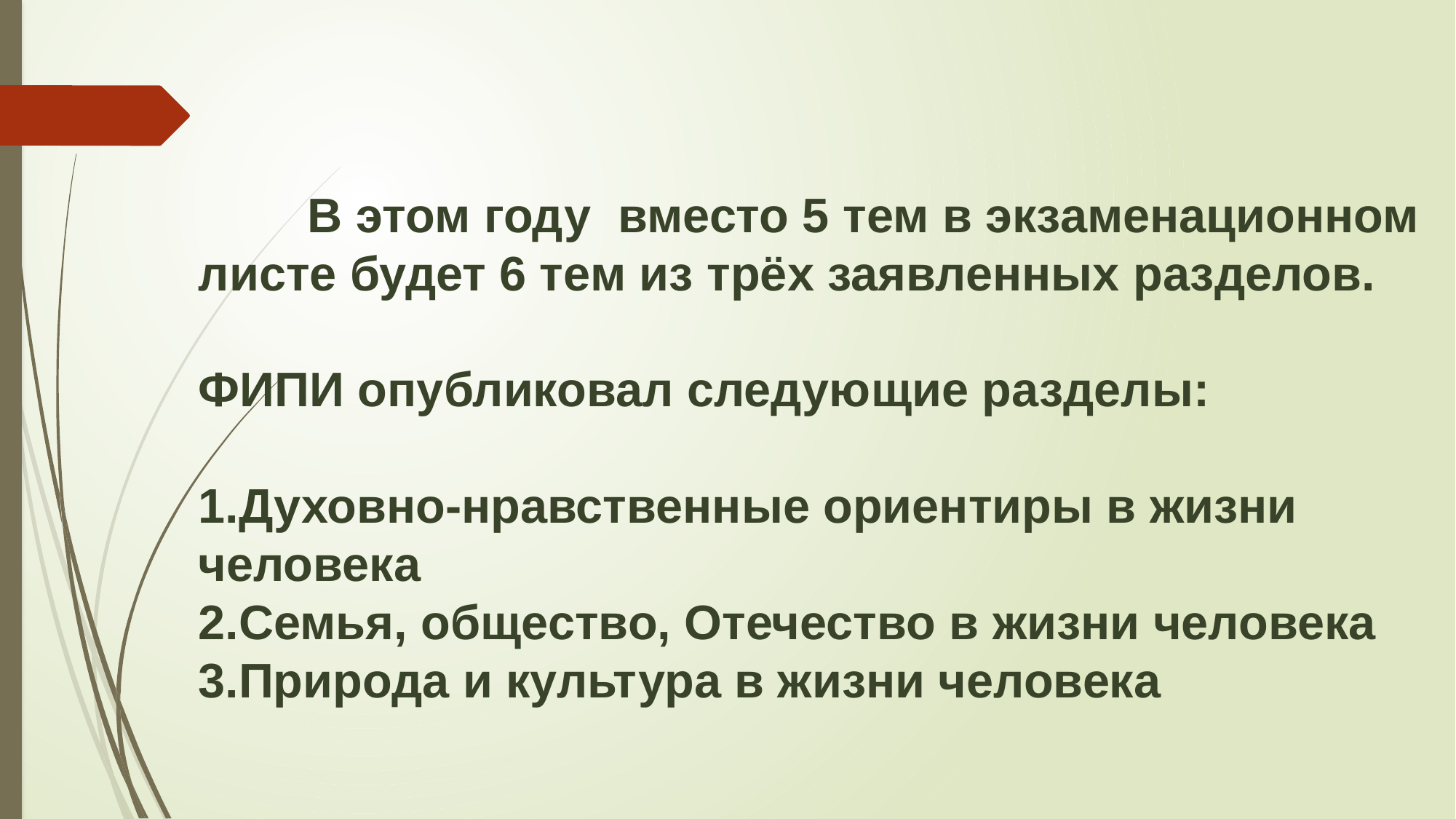

В этом году  вместо 5 тем в экзаменационном листе будет 6 тем из трёх заявленных разделов.

ФИПИ опубликовал следующие разделы:

Духовно-нравственные ориентиры в жизни человека
Семья, общество, Отечество в жизни человека
Природа и культура в жизни человека